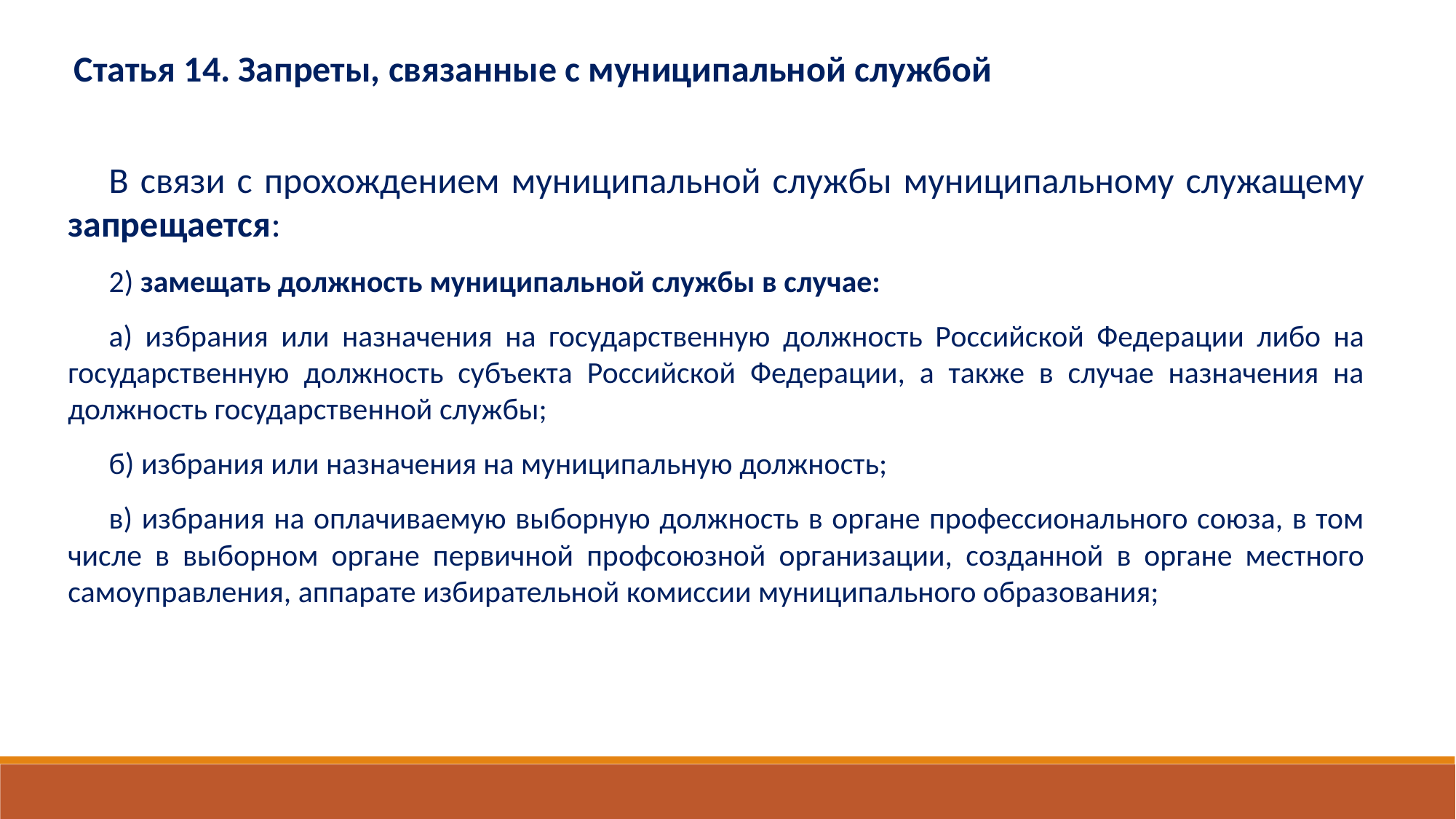

Статья 14. Запреты, связанные с муниципальной службой
В связи с прохождением муниципальной службы муниципальному служащему запрещается:
2) замещать должность муниципальной службы в случае:
а) избрания или назначения на государственную должность Российской Федерации либо на государственную должность субъекта Российской Федерации, а также в случае назначения на должность государственной службы;
б) избрания или назначения на муниципальную должность;
в) избрания на оплачиваемую выборную должность в органе профессионального союза, в том числе в выборном органе первичной профсоюзной организации, созданной в органе местного самоуправления, аппарате избирательной комиссии муниципального образования;